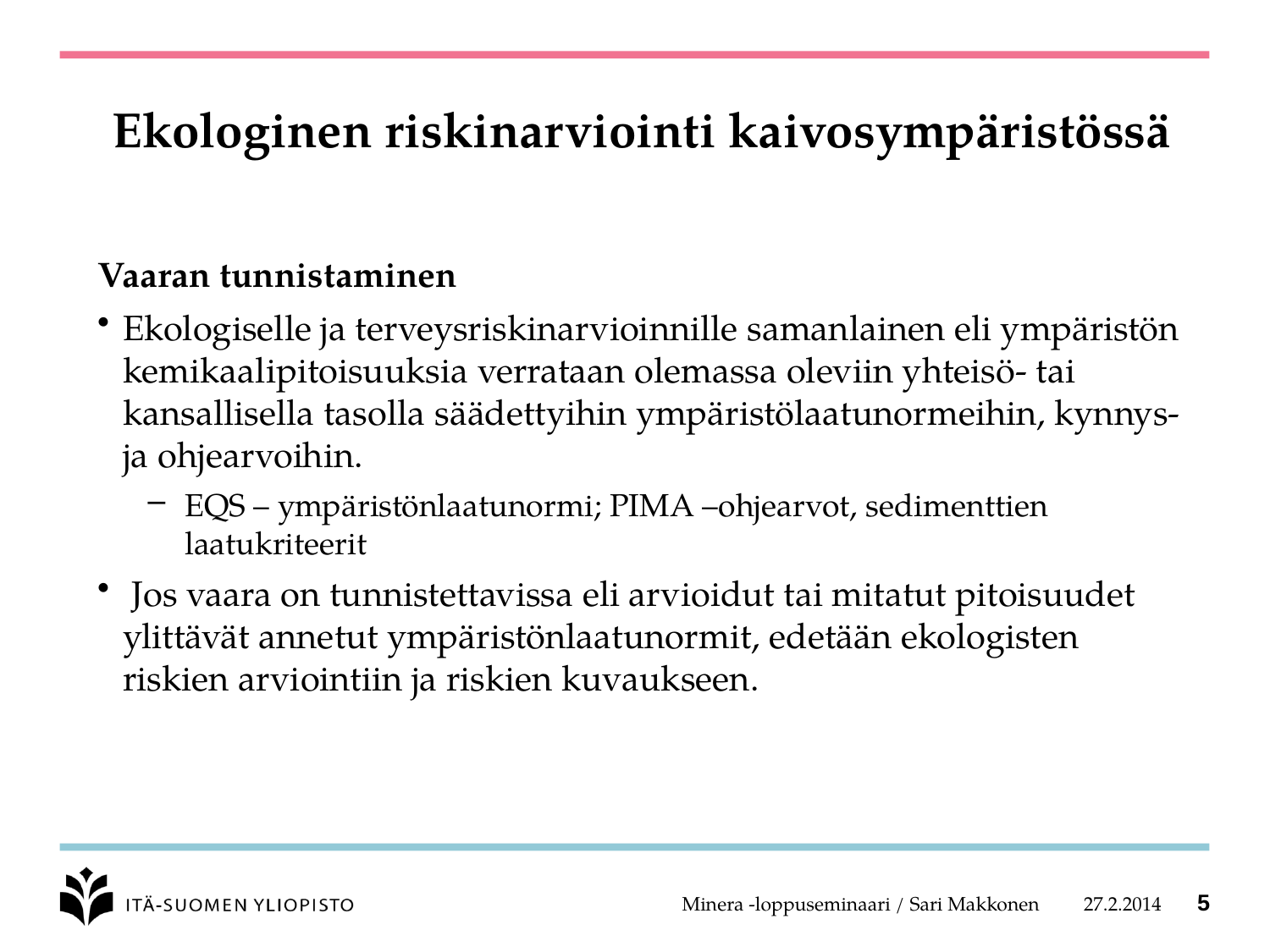

# Ekologinen riskinarviointi kaivosympäristössä
Vaaran tunnistaminen
Ekologiselle ja terveysriskinarvioinnille samanlainen eli ympäristön kemikaalipitoisuuksia verrataan olemassa oleviin yhteisö- tai kansallisella tasolla säädettyihin ympäristölaatunormeihin, kynnys-ja ohjearvoihin.
EQS – ympäristönlaatunormi; PIMA –ohjearvot, sedimenttien laatukriteerit
 Jos vaara on tunnistettavissa eli arvioidut tai mitatut pitoisuudet ylittävät annetut ympäristönlaatunormit, edetään ekologisten riskien arviointiin ja riskien kuvaukseen.

Minera -loppuseminaari / Sari Makkonen
27.2.2014
5